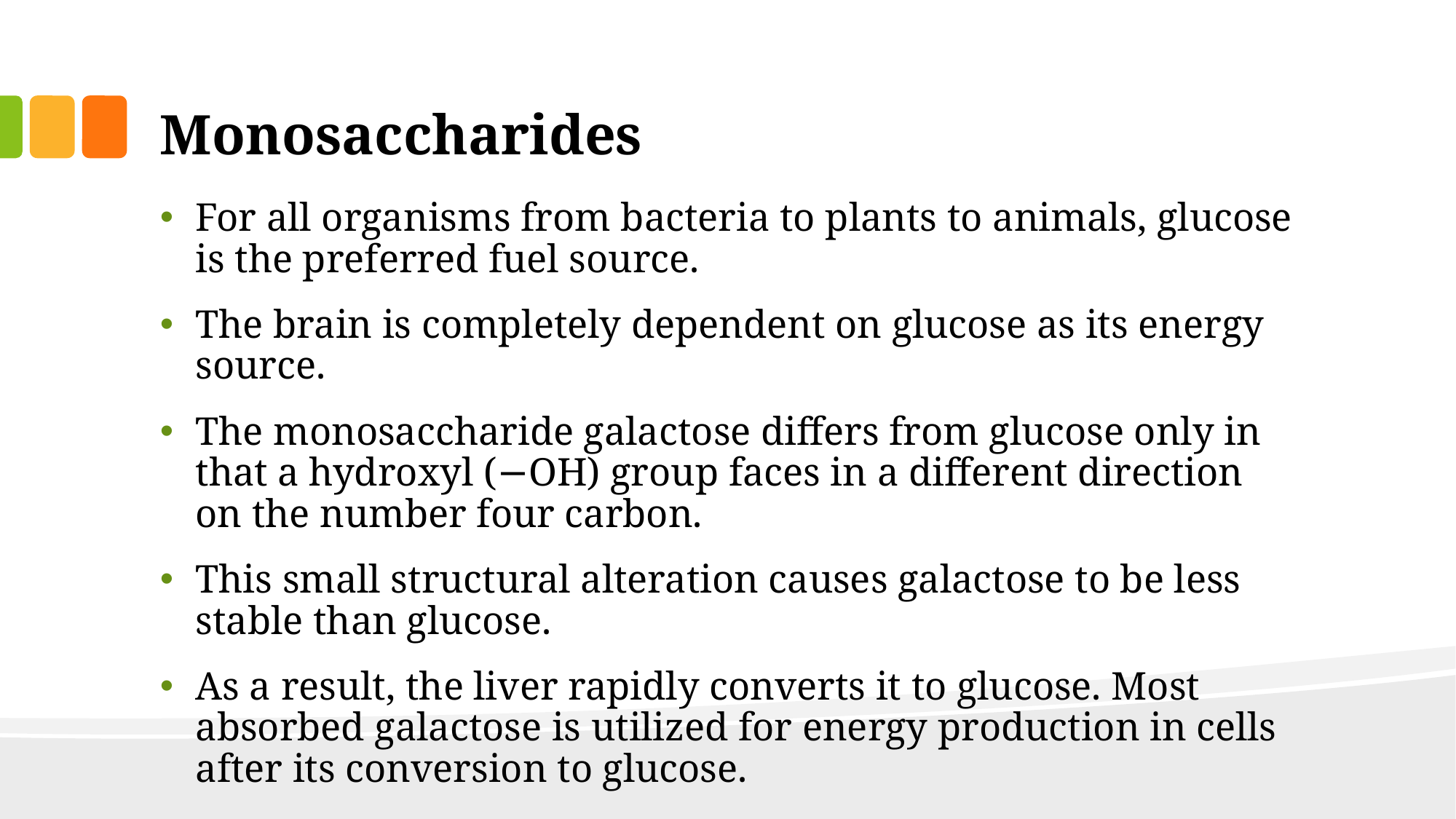

# Monosaccharides
For all organisms from bacteria to plants to animals, glucose is the preferred fuel source.
The brain is completely dependent on glucose as its energy source.
The monosaccharide galactose differs from glucose only in that a hydroxyl (−OH) group faces in a different direction on the number four carbon.
This small structural alteration causes galactose to be less stable than glucose.
As a result, the liver rapidly converts it to glucose. Most absorbed galactose is utilized for energy production in cells after its conversion to glucose.